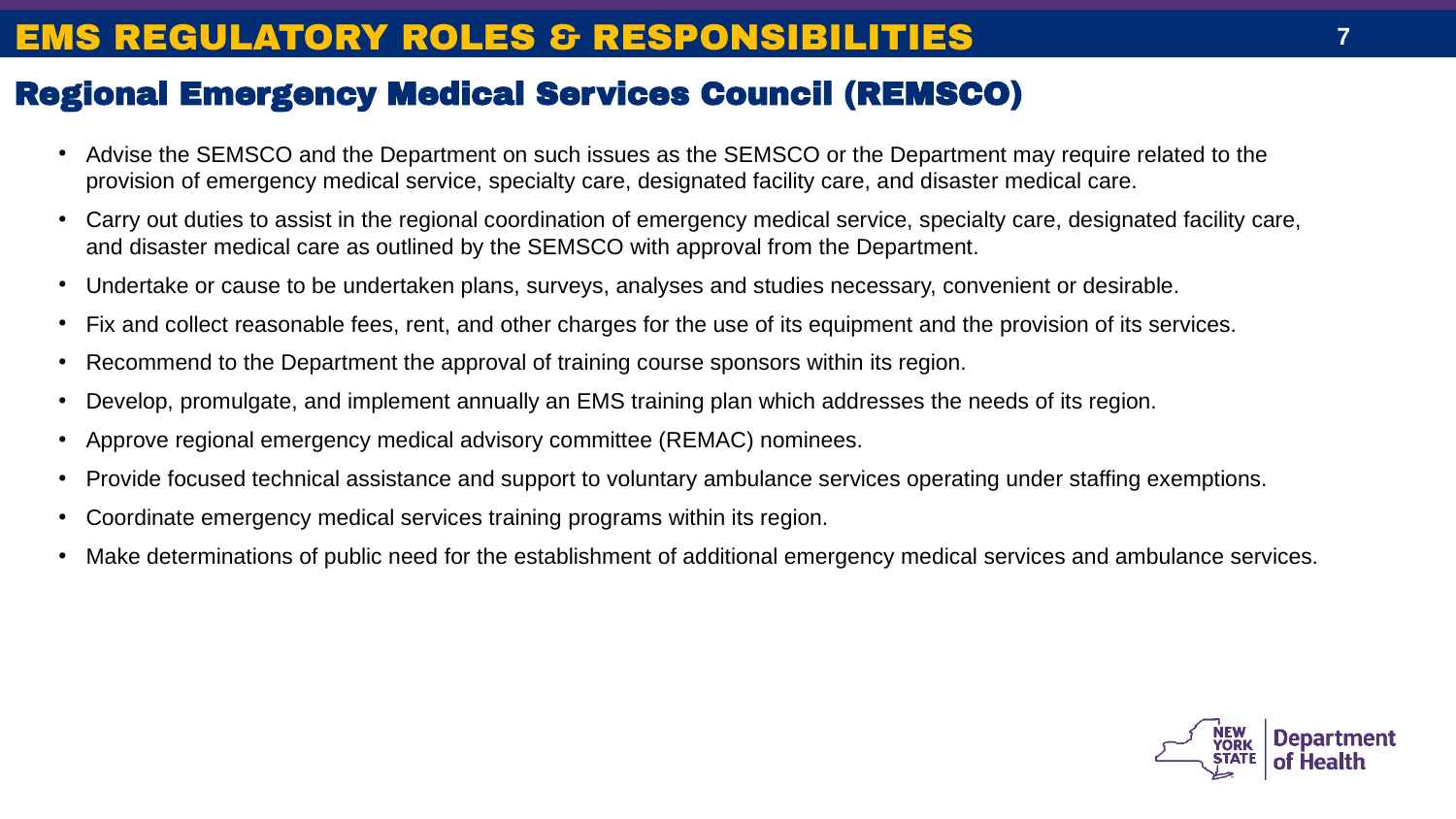

EMS REGULATORY ROLES & RESPONSIBILITIES
Regional Emergency Medical Services Council (REMSCO)
Advise the SEMSCO and the Department on such issues as the SEMSCO or the Department may require related to the provision of emergency medical service, specialty care, designated facility care, and disaster medical care.
Carry out duties to assist in the regional coordination of emergency medical service, specialty care, designated facility care, and disaster medical care as outlined by the SEMSCO with approval from the Department.
Undertake or cause to be undertaken plans, surveys, analyses and studies necessary, convenient or desirable.
Fix and collect reasonable fees, rent, and other charges for the use of its equipment and the provision of its services.
Recommend to the Department the approval of training course sponsors within its region.
Develop, promulgate, and implement annually an EMS training plan which addresses the needs of its region.
Approve regional emergency medical advisory committee (REMAC) nominees.
Provide focused technical assistance and support to voluntary ambulance services operating under staffing exemptions.
Coordinate emergency medical services training programs within its region.
Make determinations of public need for the establishment of additional emergency medical services and ambulance services.